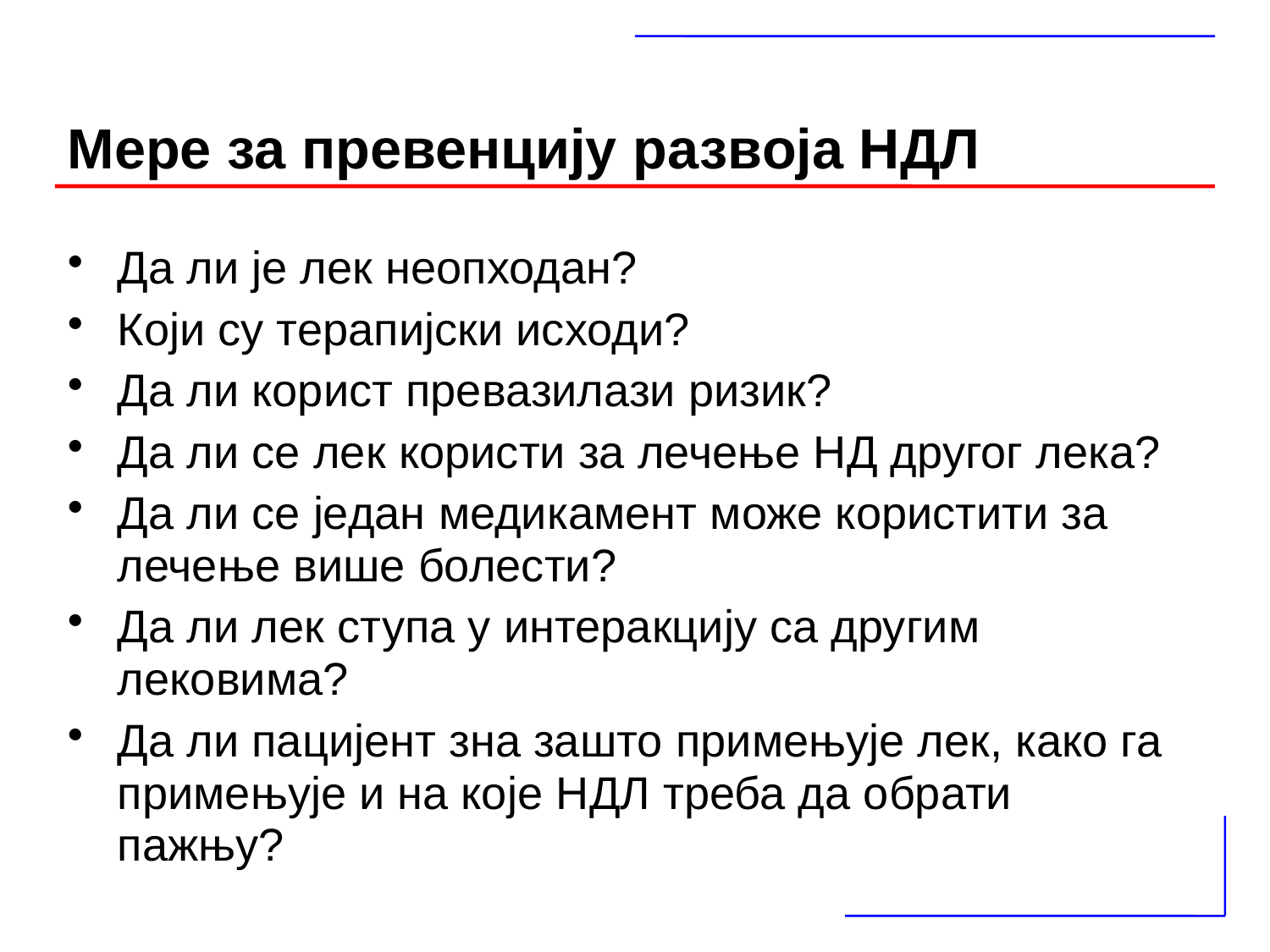

# Мере за превенцију развоја НДЛ
Да ли је лек неопходан?
Који су терапијски исходи?
Да ли корист превазилази ризик?
Да ли се лек користи за лечење НД другог лека?
Да ли се један медикамент може користити за лечење више болести?
Да ли лек ступа у интеракцију са другим лековима?
Да ли пацијент зна зашто примењује лек, како га примењује и на које НДЛ треба да обрати пажњу?